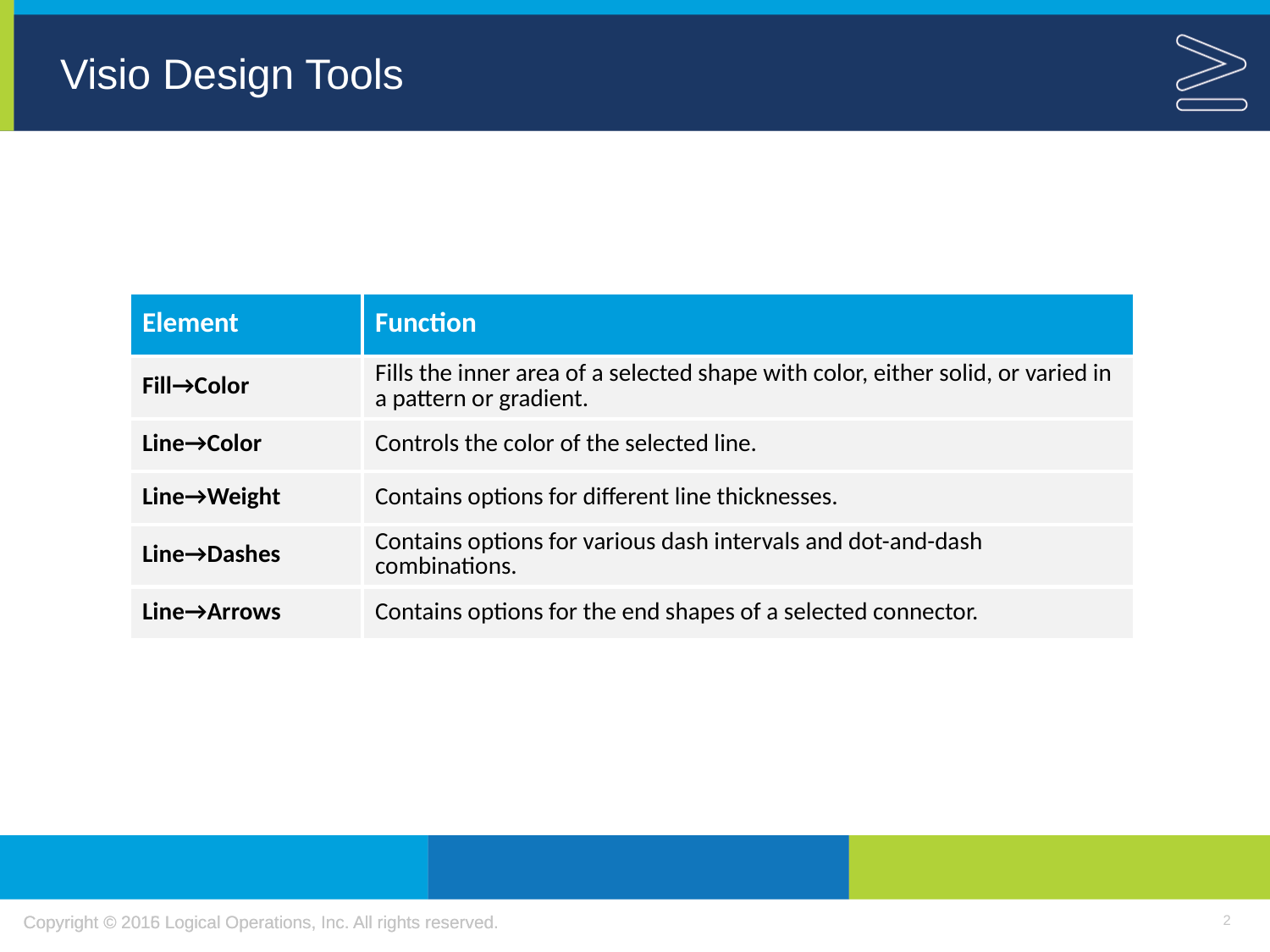

# Visio Design Tools
| Element | Function |
| --- | --- |
| Fill→Color | Fills the inner area of a selected shape with color, either solid, or varied in a pattern or gradient. |
| Line→Color | Controls the color of the selected line. |
| Line→Weight | Contains options for different line thicknesses. |
| Line→Dashes | Contains options for various dash intervals and dot-and-dash combinations. |
| Line→Arrows | Contains options for the end shapes of a selected connector. |
2